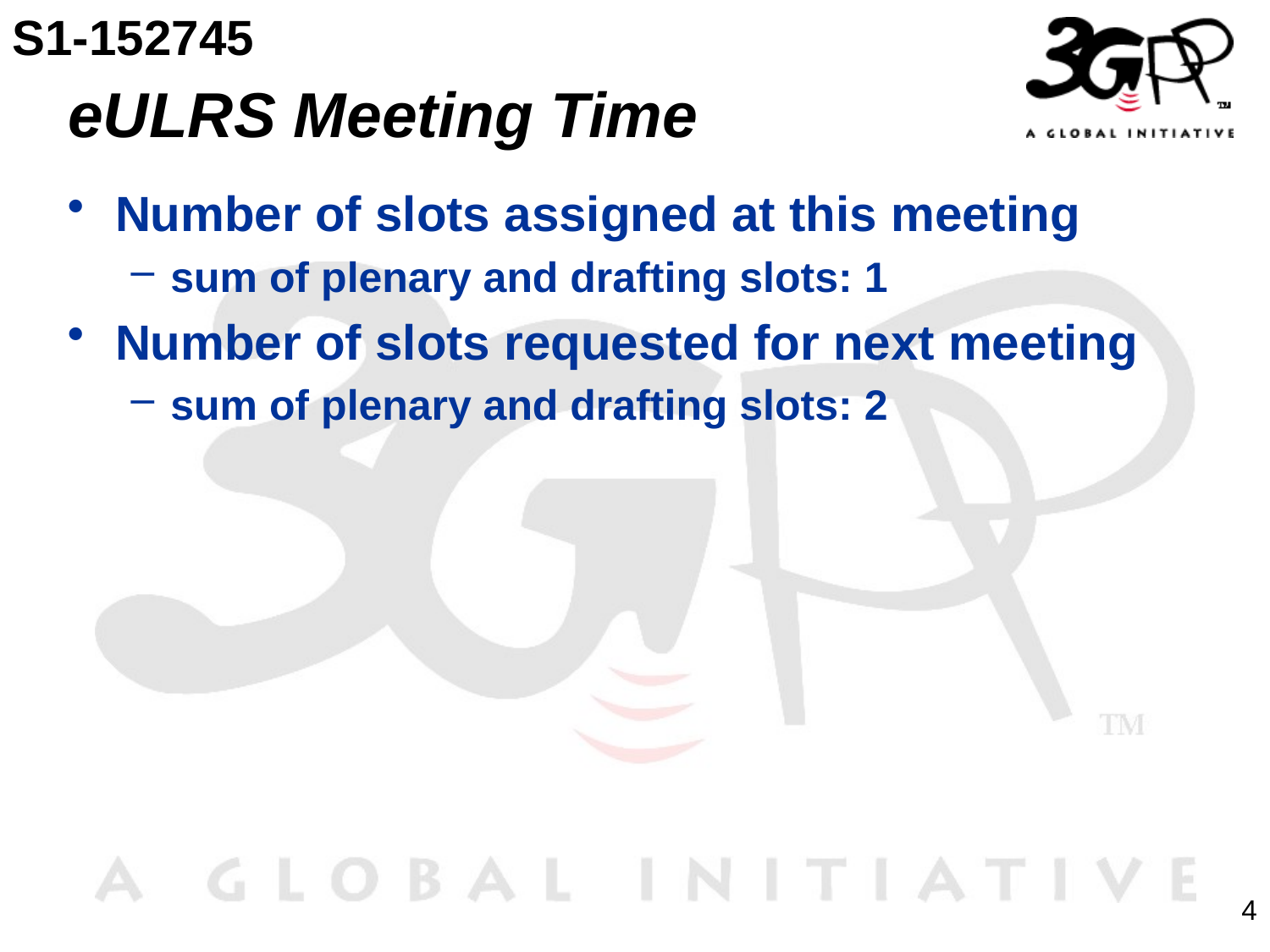

S1-152745
# eULRS Meeting Time
Number of slots assigned at this meeting
sum of plenary and drafting slots: 1
Number of slots requested for next meeting
sum of plenary and drafting slots: 2
4